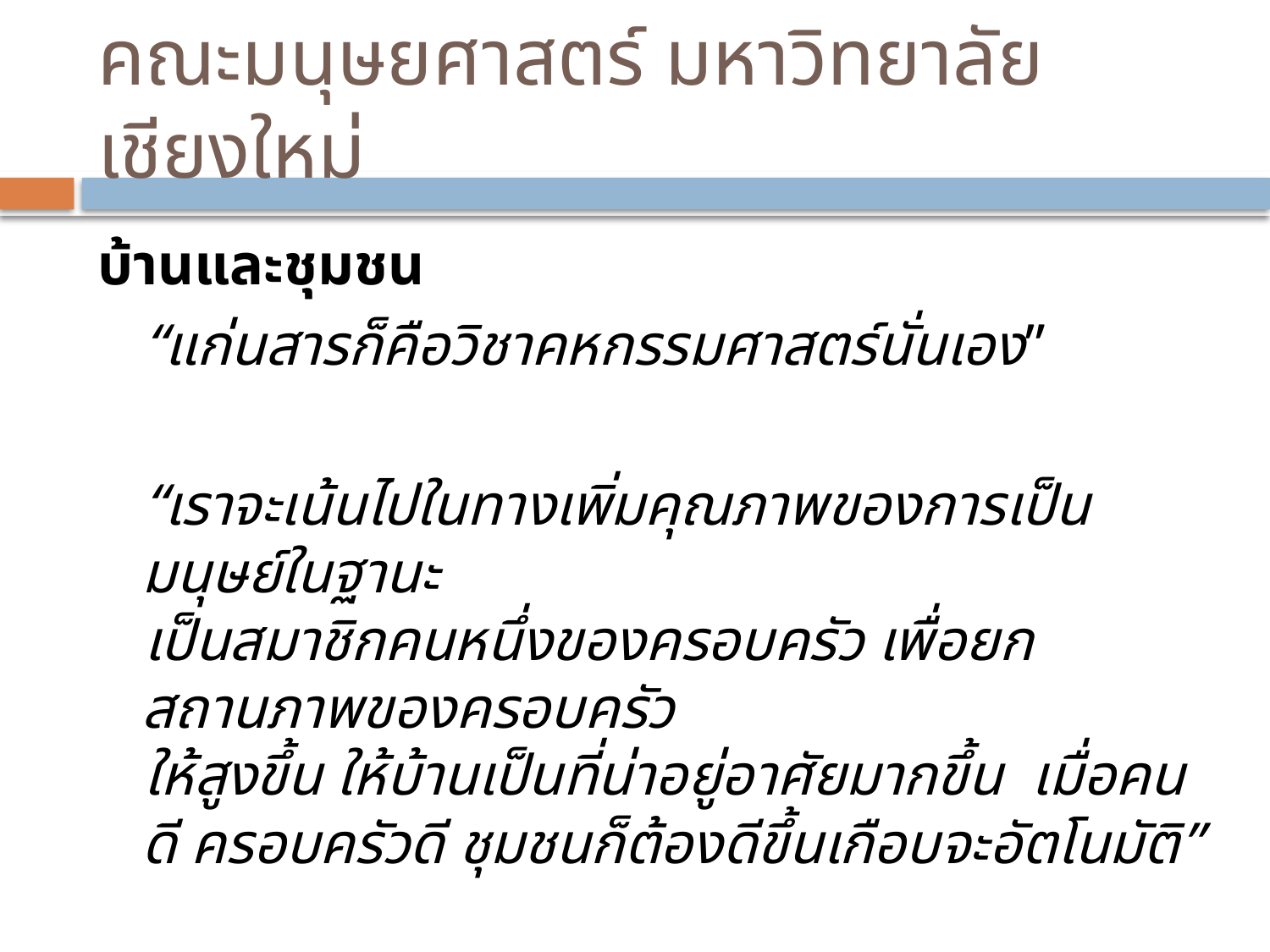

# คณะมนุษยศาสตร์ มหาวิทยาลัยเชียงใหม่
บ้านและชุมชน
“แก่นสารก็คือวิชาคหกรรมศาสตร์นั่นเอง”

“เราจะเน้นไปในทางเพิ่มคุณภาพของการเป็นมนุษย์ในฐานะ
เป็นสมาชิกคนหนึ่งของครอบครัว เพื่อยกสถานภาพของครอบครัว
ให้สูงขึ้น ให้บ้านเป็นที่น่าอยู่อาศัยมากขึ้น  เมื่อคนดี ครอบครัวดี ชุมชนก็ต้องดีขึ้นเกือบจะอัตโนมัติ”